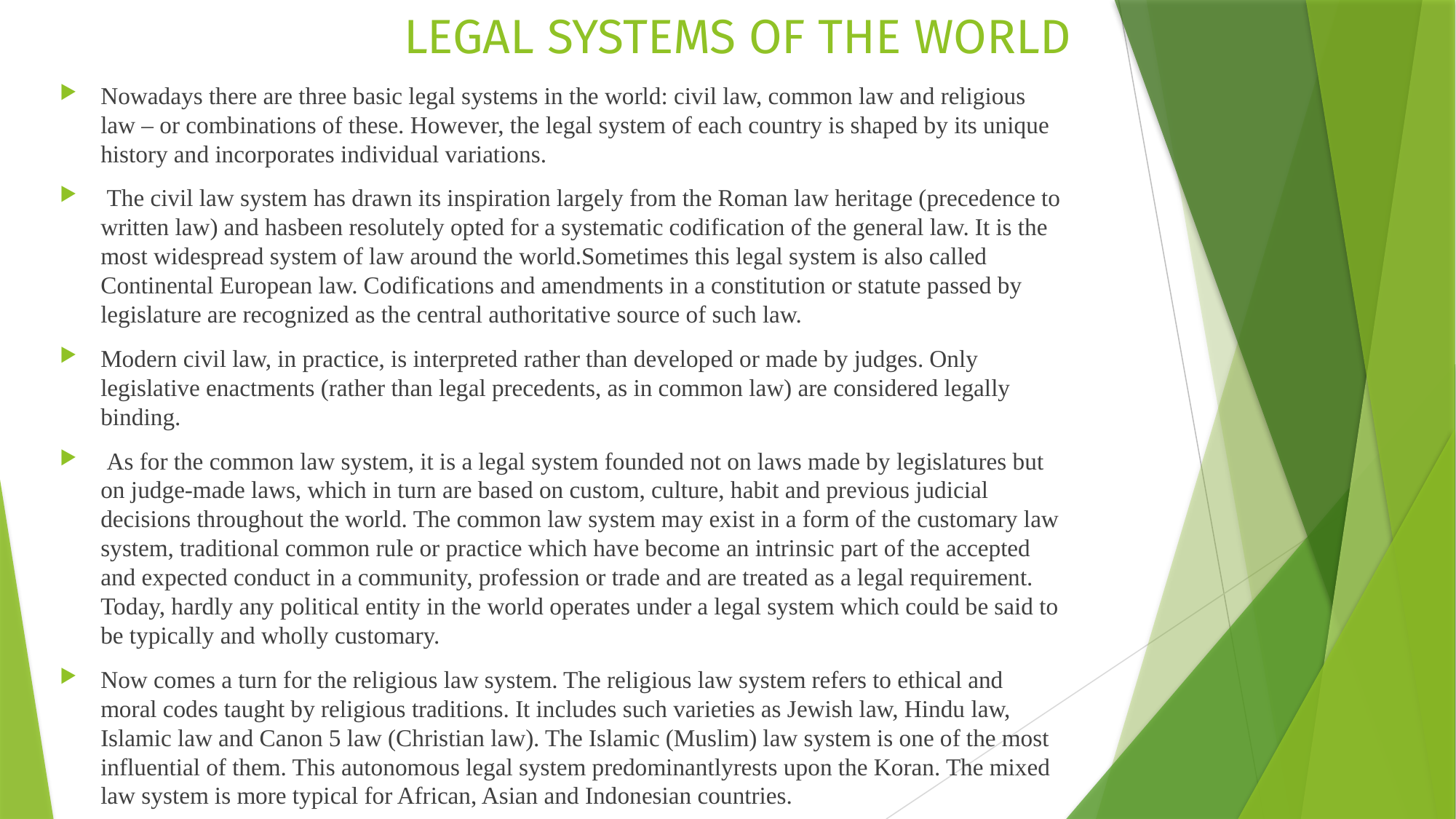

# LEGAL SYSTEMS OF THE WORLD
Nowadays there are three basic legal systems in the world: civil law, common law and religious law – or combinations of these. However, the legal system of each country is shaped by its unique history and incorporates individual variations.
 The civil law system has drawn its inspiration largely from the Roman law heritage (precedence to written law) and hasbeen resolutely opted for a systematic codification of the general law. It is the most widespread system of law around the world.Sometimes this legal system is also called Continental European law. Codifications and amendments in a constitution or statute passed by legislature are recognized as the central authoritative source of such law.
Modern civil law, in practice, is interpreted rather than developed or made by judges. Only legislative enactments (rather than legal precedents, as in common law) are considered legally binding.
 As for the common law system, it is a legal system founded not on laws made by legislatures but on judge-made laws, which in turn are based on custom, culture, habit and previous judicial decisions throughout the world. The common law system may exist in a form of the customary law system, traditional common rule or practice which have become an intrinsic part of the accepted and expected conduct in a community, profession or trade and are treated as a legal requirement. Today, hardly any political entity in the world operates under a legal system which could be said to be typically and wholly customary.
Now comes a turn for the religious law system. The religious law system refers to ethical and moral codes taught by religious traditions. It includes such varieties as Jewish law, Hindu law, Islamic law and Canon 5 law (Christian law). The Islamic (Muslim) law system is one of the most influential of them. This autonomous legal system predominantlyrests upon the Koran. The mixed law system is more typical for African, Asian and Indonesian countries.